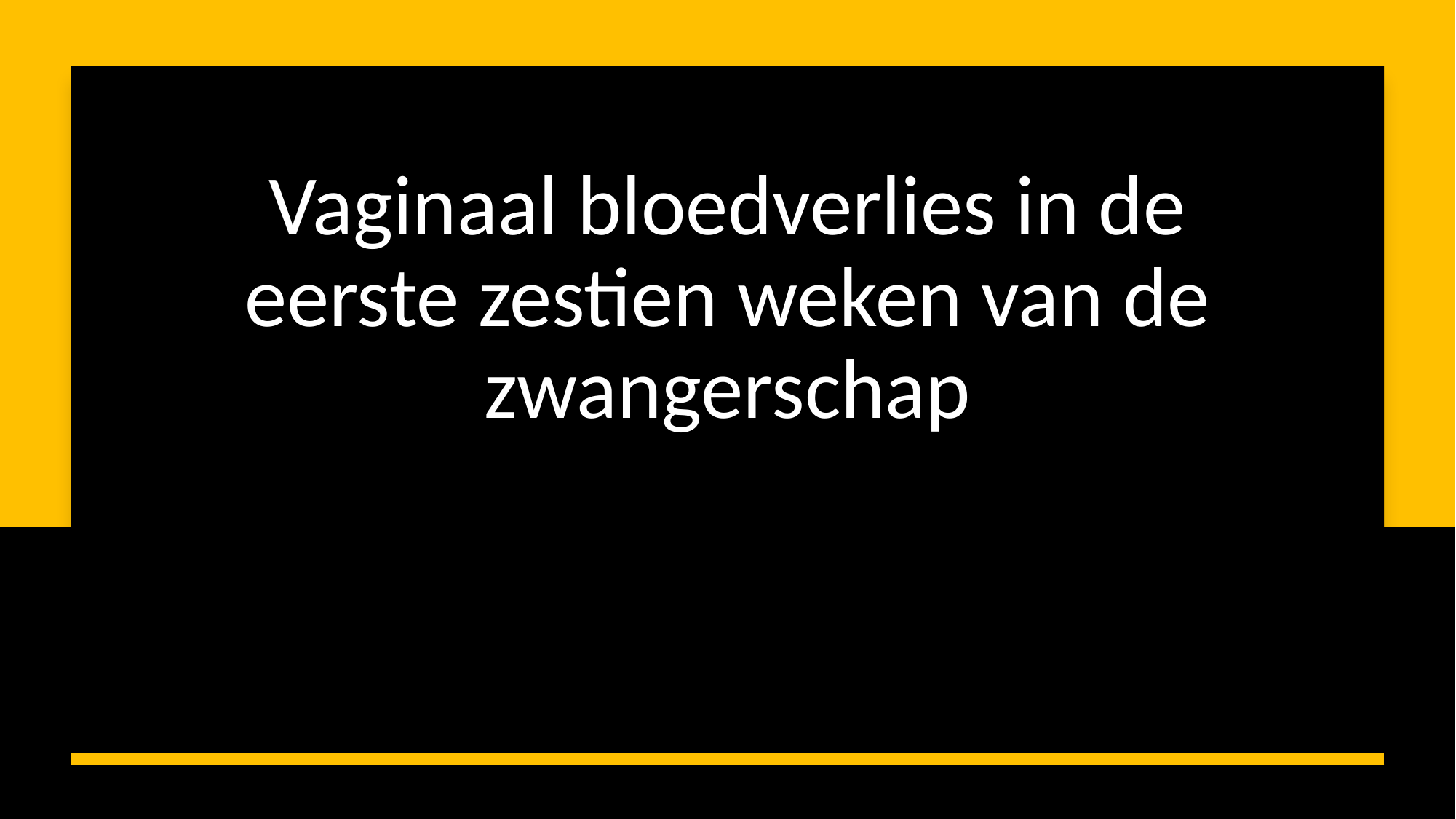

# Vaginaal bloedverlies in de eerste zestien weken van de zwangerschap